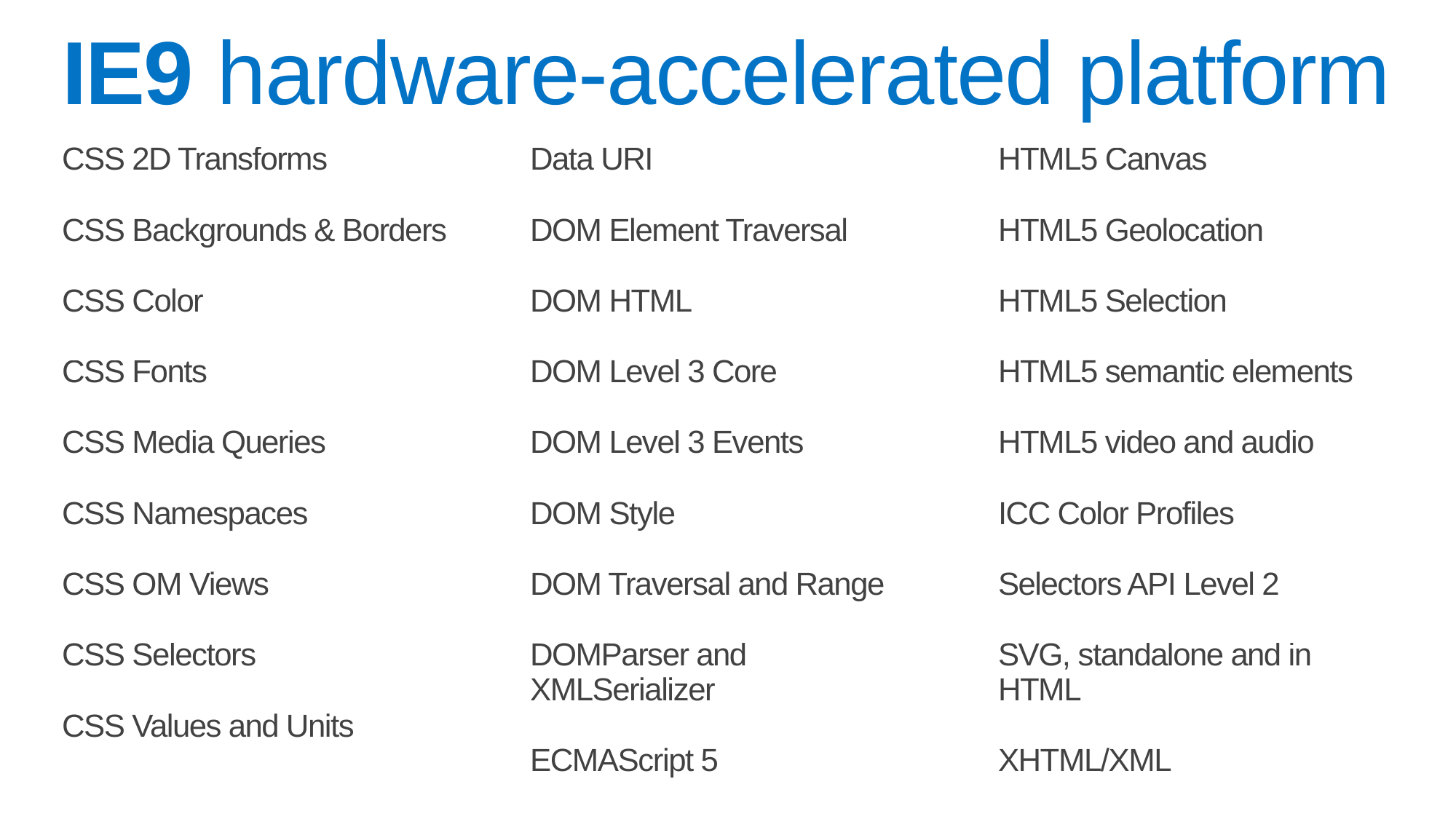

# IE9 hardware-accelerated platform

CSS 2D Transforms
CSS Backgrounds & Borders
CSS Color
CSS Fonts
CSS Media Queries
CSS Namespaces
CSS OM Views
CSS Selectors
CSS Values and Units
Data URI
DOM Element Traversal
DOM HTML
DOM Level 3 Core
DOM Level 3 Events
DOM Style
DOM Traversal and Range
DOMParser and XMLSerializer
ECMAScript 5
HTML5 Canvas
HTML5 Geolocation
HTML5 Selection
HTML5 semantic elements
HTML5 video and audio
ICC Color Profiles
Selectors API Level 2
SVG, standalone and in HTML
XHTML/XML